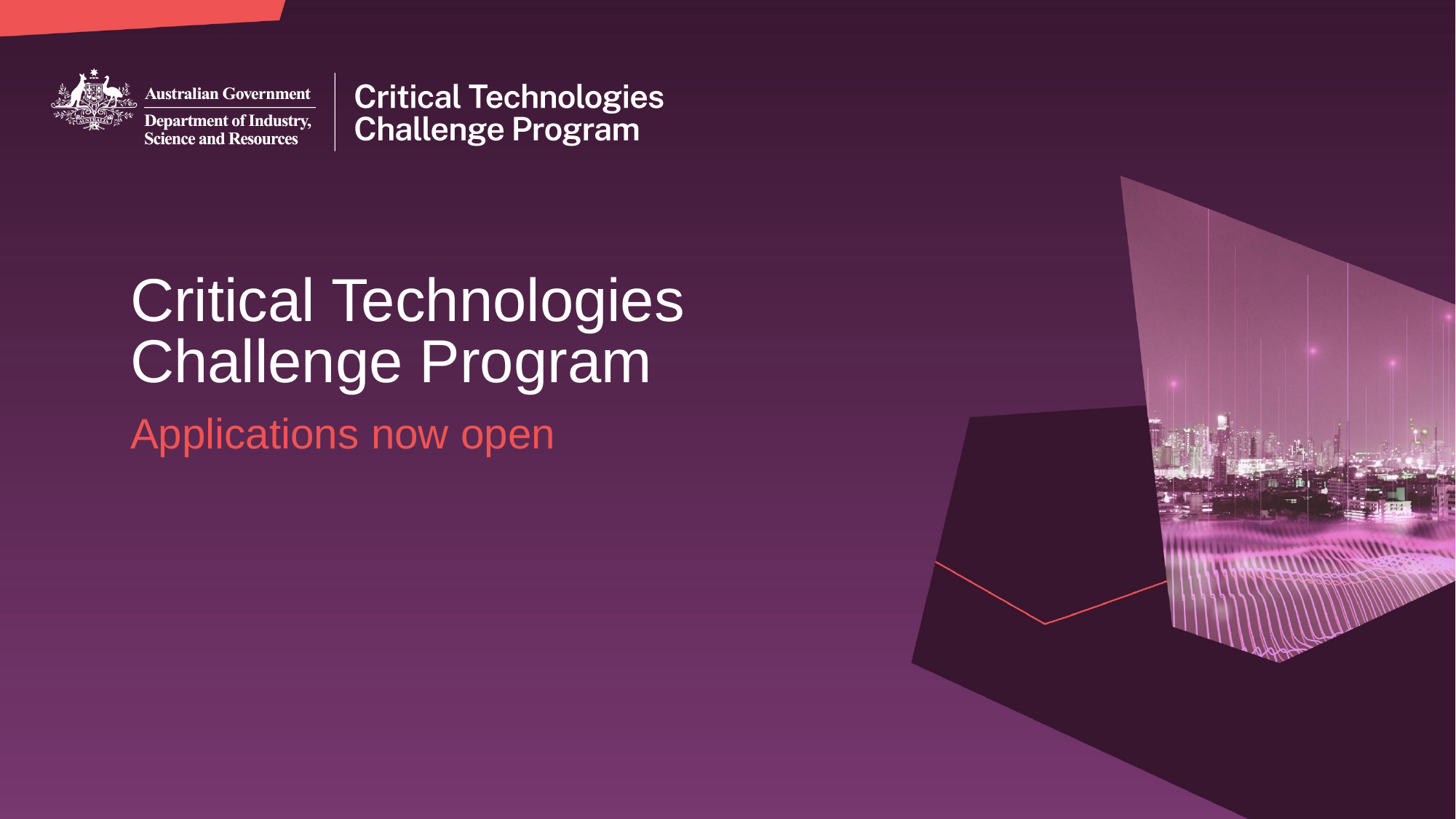

Critical Technologies
Challenge Program
Applications now open